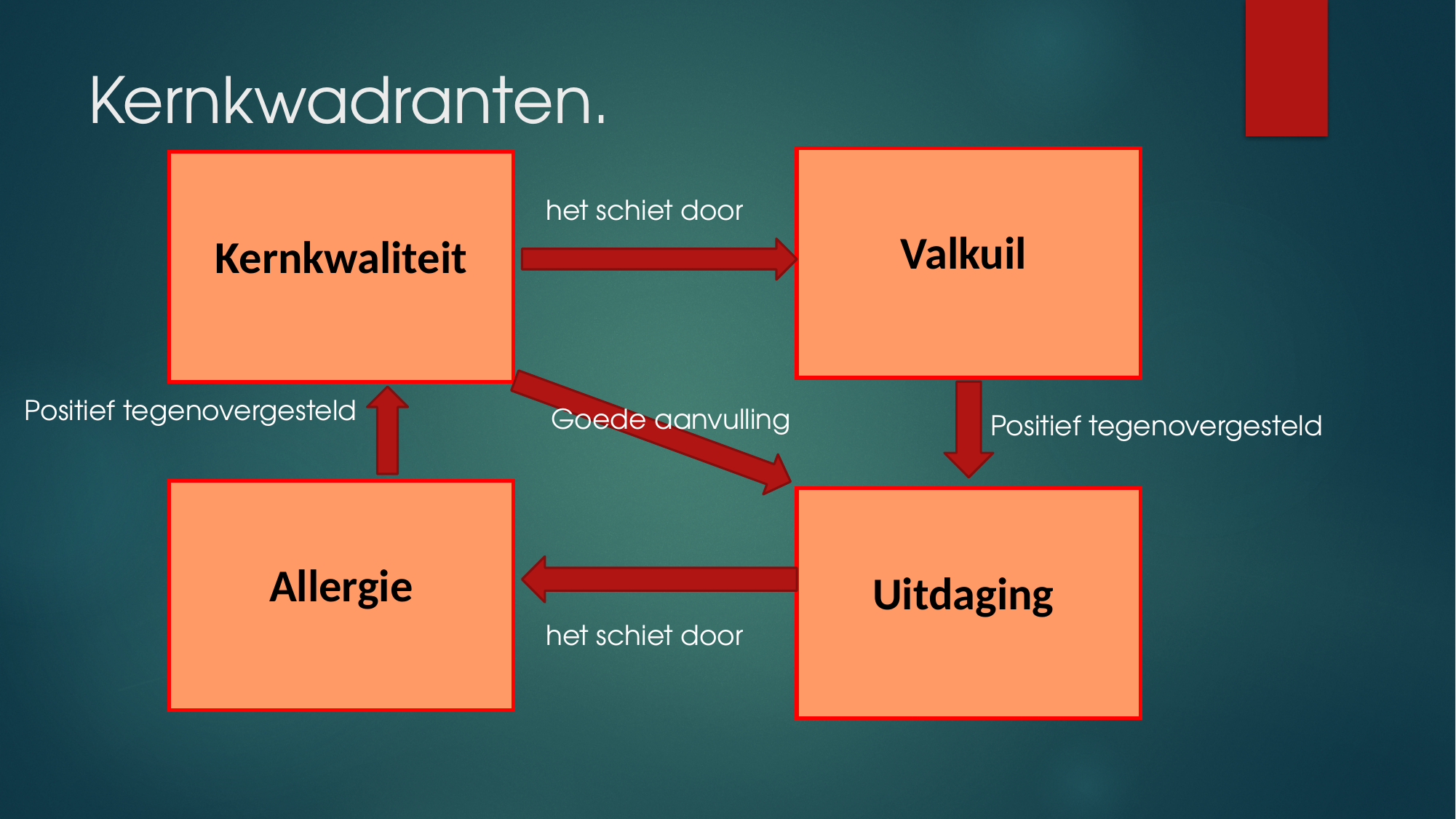

# Kernkwadranten.

Valkuil

Kernkwaliteit
het schiet door

Positief tegenovergesteld
Goede aanvulling
Positief tegenovergesteld

Allergie

Uitdaging

het schiet door